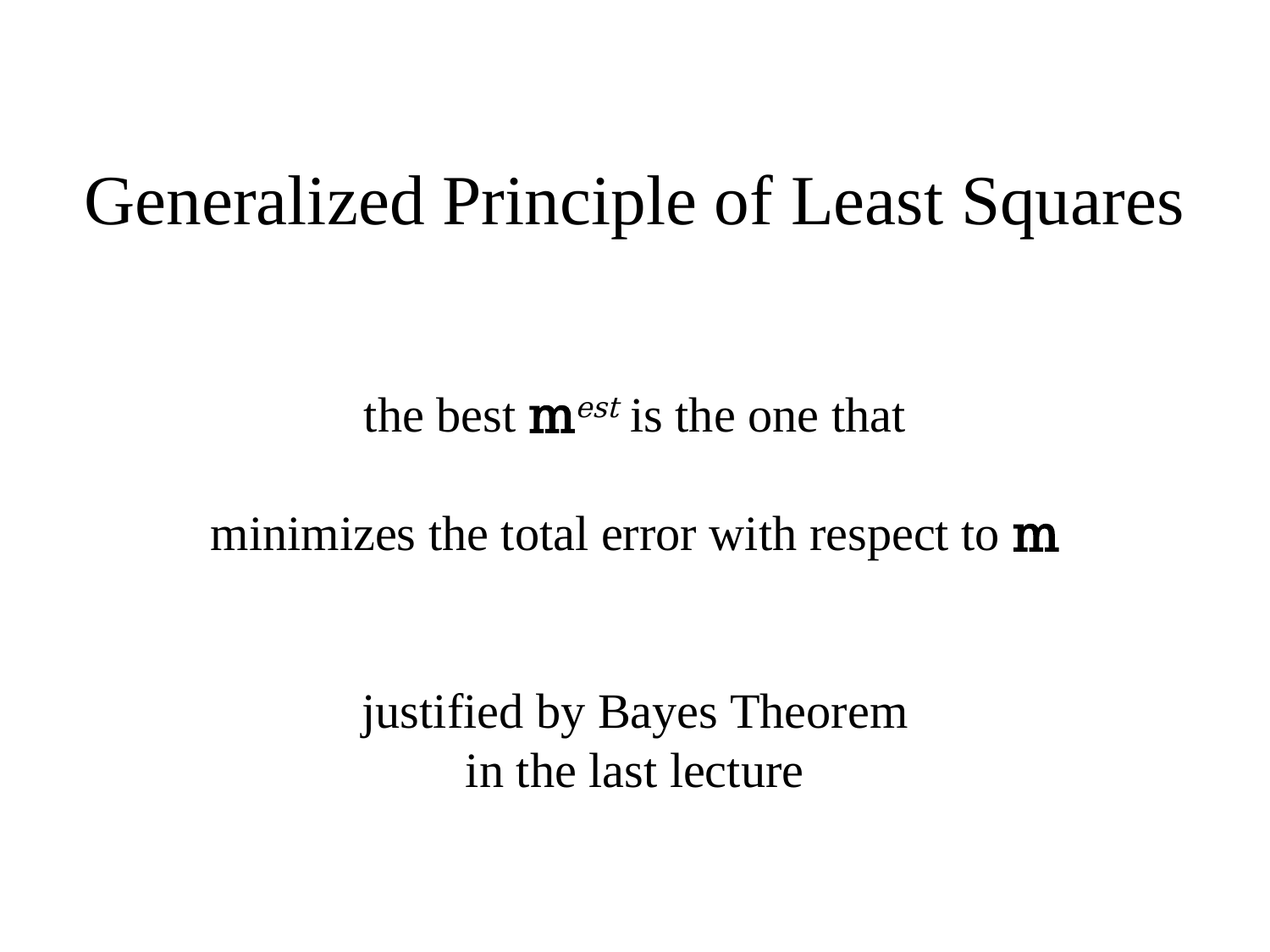

# Generalized Principle of Least Squares the best mest is the one that minimizes the total error with respect to m justified by Bayes Theorem in the last lecture